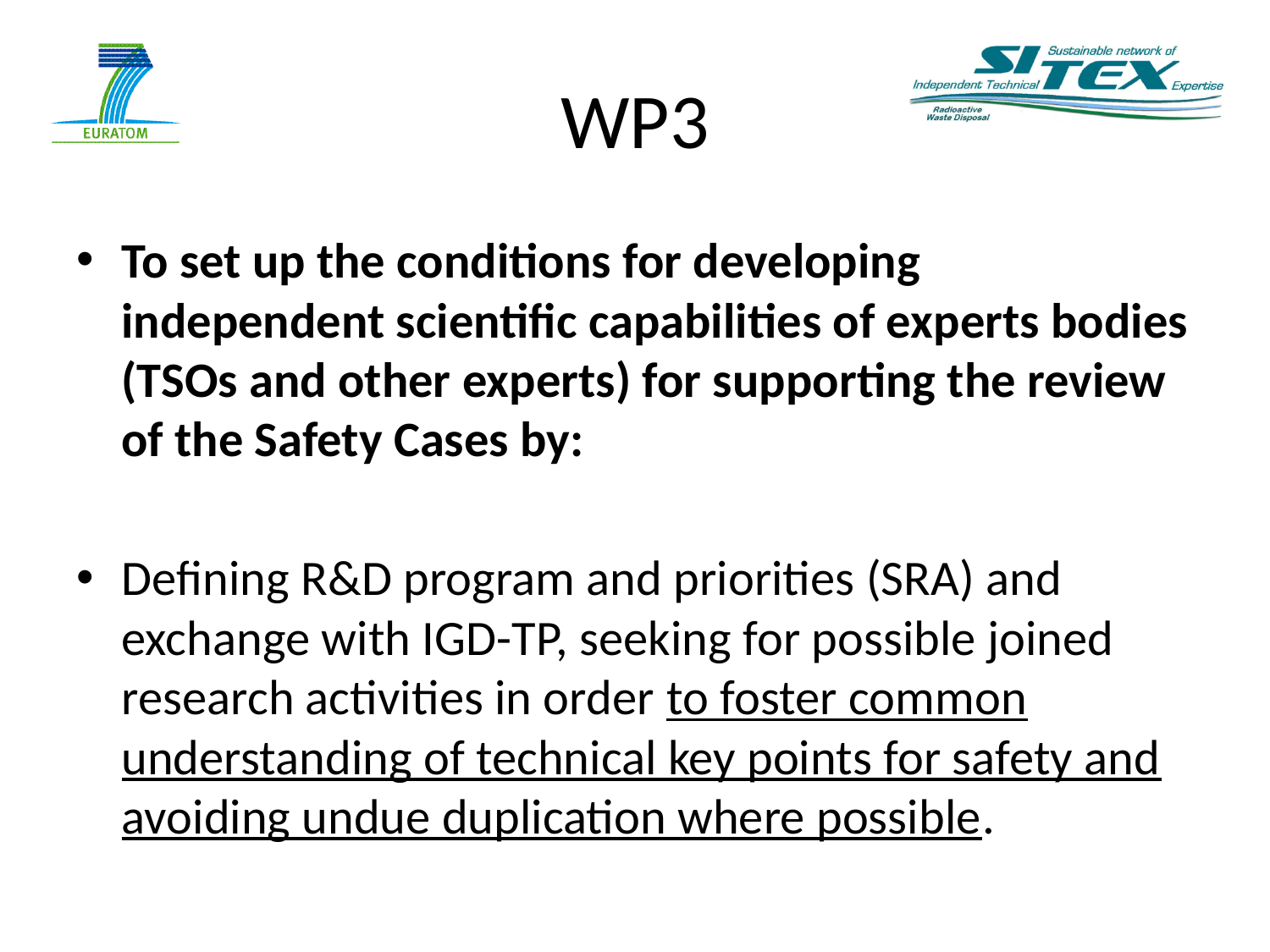

# WP3
To set up the conditions for developing independent scientific capabilities of experts bodies (TSOs and other experts) for supporting the review of the Safety Cases by:

Defining R&D program and priorities (SRA) and exchange with IGD-TP, seeking for possible joined research activities in order to foster common understanding of technical key points for safety and avoiding undue duplication where possible.